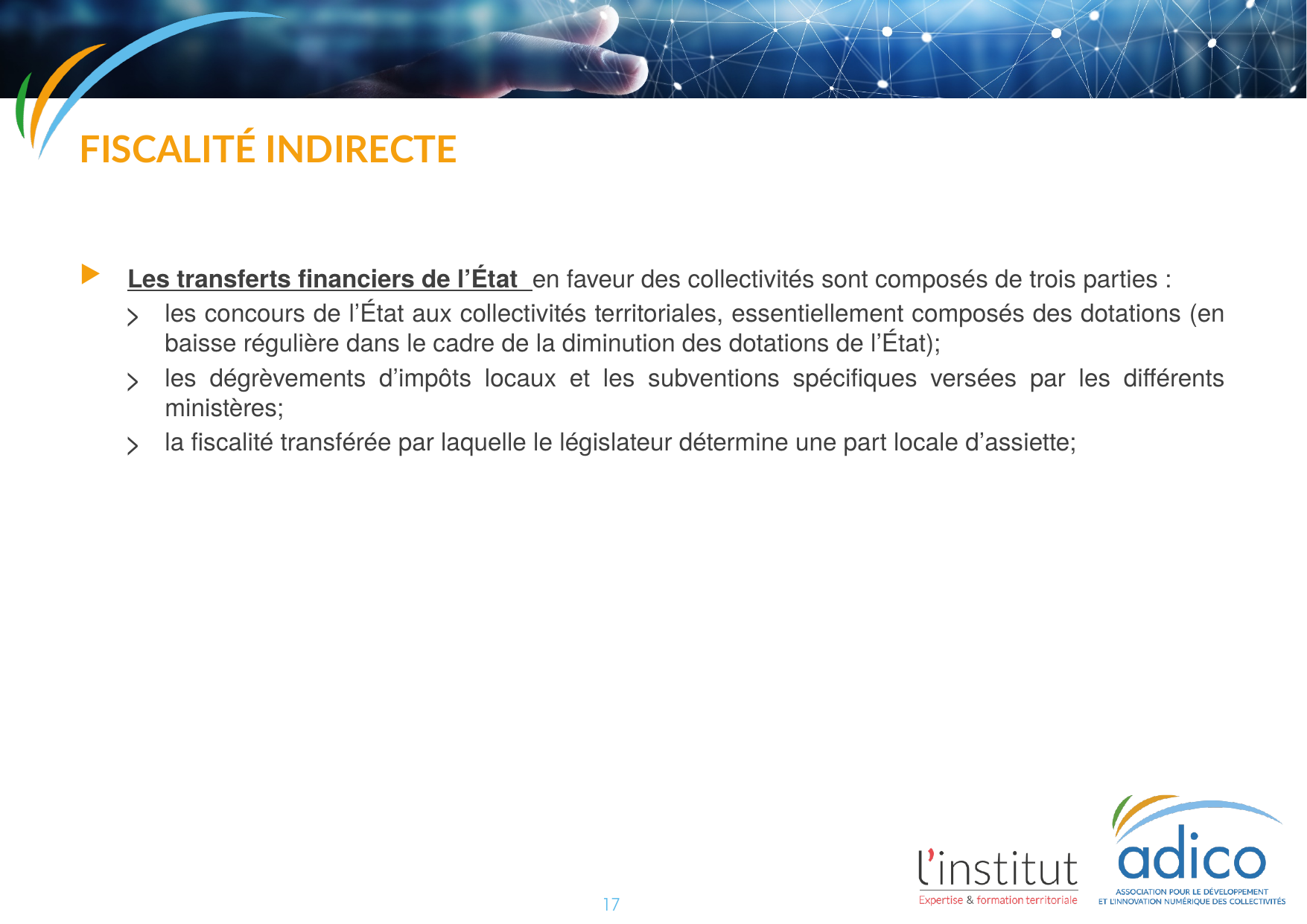

# Fiscalité indirecte
Les transferts financiers de l’État  en faveur des collectivités sont composés de trois parties :
les concours de l’État aux collectivités territoriales, essentiellement composés des dotations (en baisse régulière dans le cadre de la diminution des dotations de l’État);
les dégrèvements d’impôts locaux et les subventions spécifiques versées par les différents ministères;
la fiscalité transférée par laquelle le législateur détermine une part locale d’assiette;